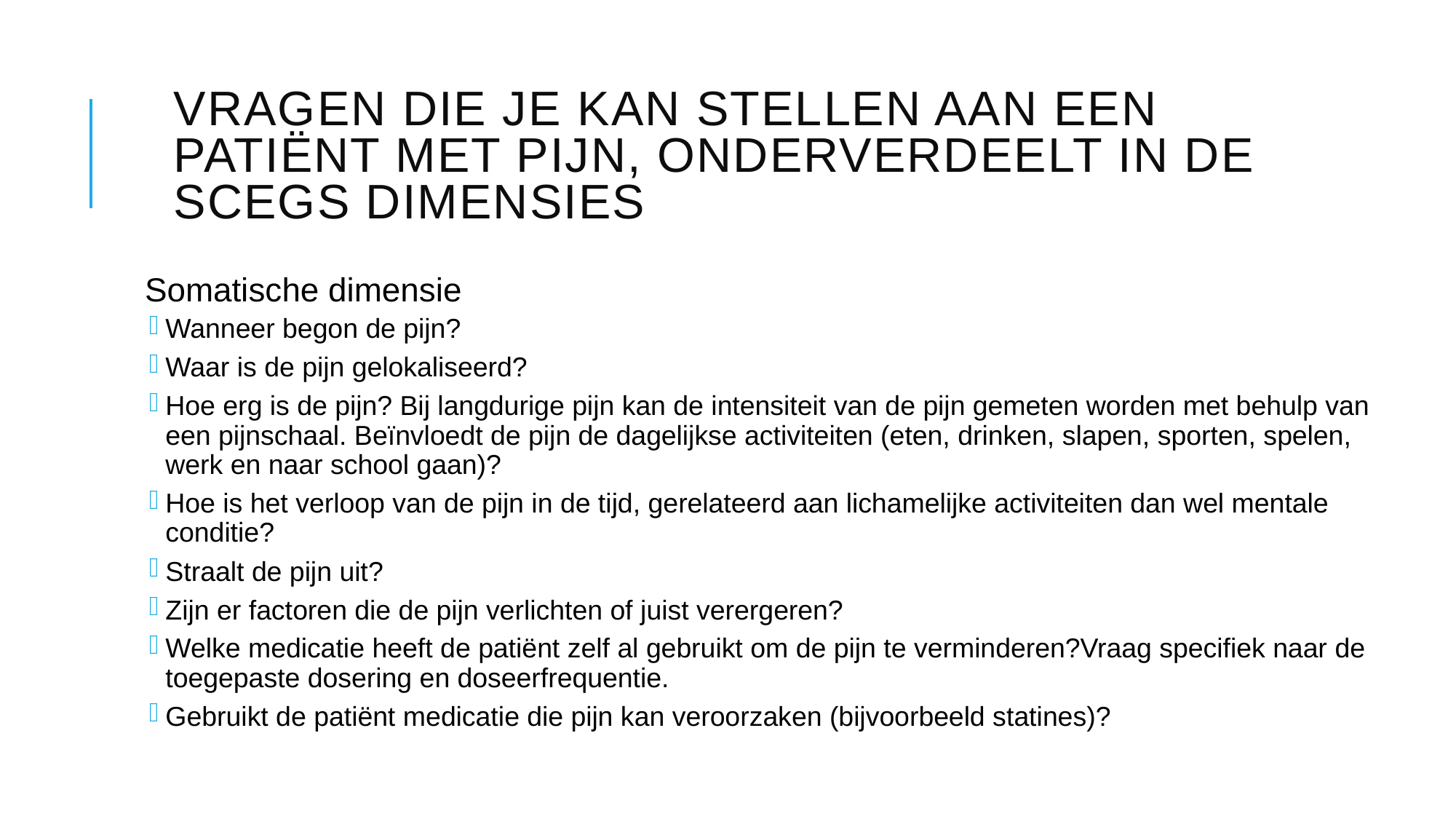

# Vragen die je kan stellen aan een patiënt met pijn, onderverdeelt in de SCEGS dimensies
Somatische dimensie
Wanneer begon de pijn?
Waar is de pijn gelokaliseerd?
Hoe erg is de pijn? Bij langdurige pijn kan de intensiteit van de pijn gemeten worden met behulp van een pijnschaal. Beïnvloedt de pijn de dagelijkse activiteiten (eten, drinken, slapen, sporten, spelen, werk en naar school gaan)?
Hoe is het verloop van de pijn in de tijd, gerelateerd aan lichamelijke activiteiten dan wel mentale conditie?
Straalt de pijn uit?
Zijn er factoren die de pijn verlichten of juist verergeren?
Welke medicatie heeft de patiënt zelf al gebruikt om de pijn te verminderen?Vraag specifiek naar de toegepaste dosering en doseerfrequentie.
Gebruikt de patiënt medicatie die pijn kan veroorzaken (bijvoorbeeld statines)?